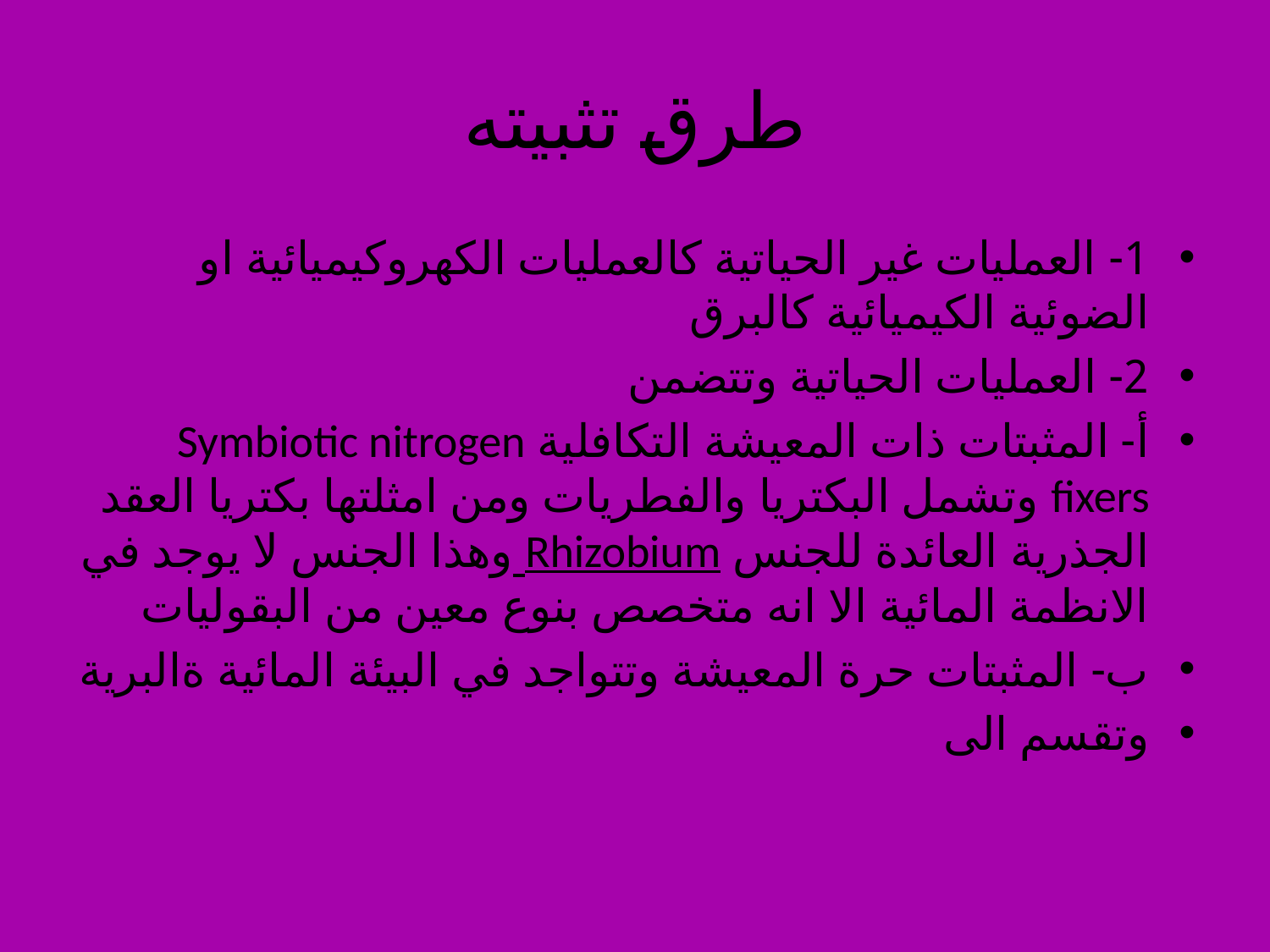

# طرق تثبيته
1- العمليات غير الحياتية كالعمليات الكهروكيميائية او الضوئية الكيميائية كالبرق
2- العمليات الحياتية وتتضمن
أ- المثبتات ذات المعيشة التكافلية Symbiotic nitrogen fixers وتشمل البكتريا والفطريات ومن امثلتها بكتريا العقد الجذرية العائدة للجنس Rhizobium وهذا الجنس لا يوجد في الانظمة المائية الا انه متخصص بنوع معين من البقوليات
ب- المثبتات حرة المعيشة وتتواجد في البيئة المائية ةالبرية
وتقسم الى